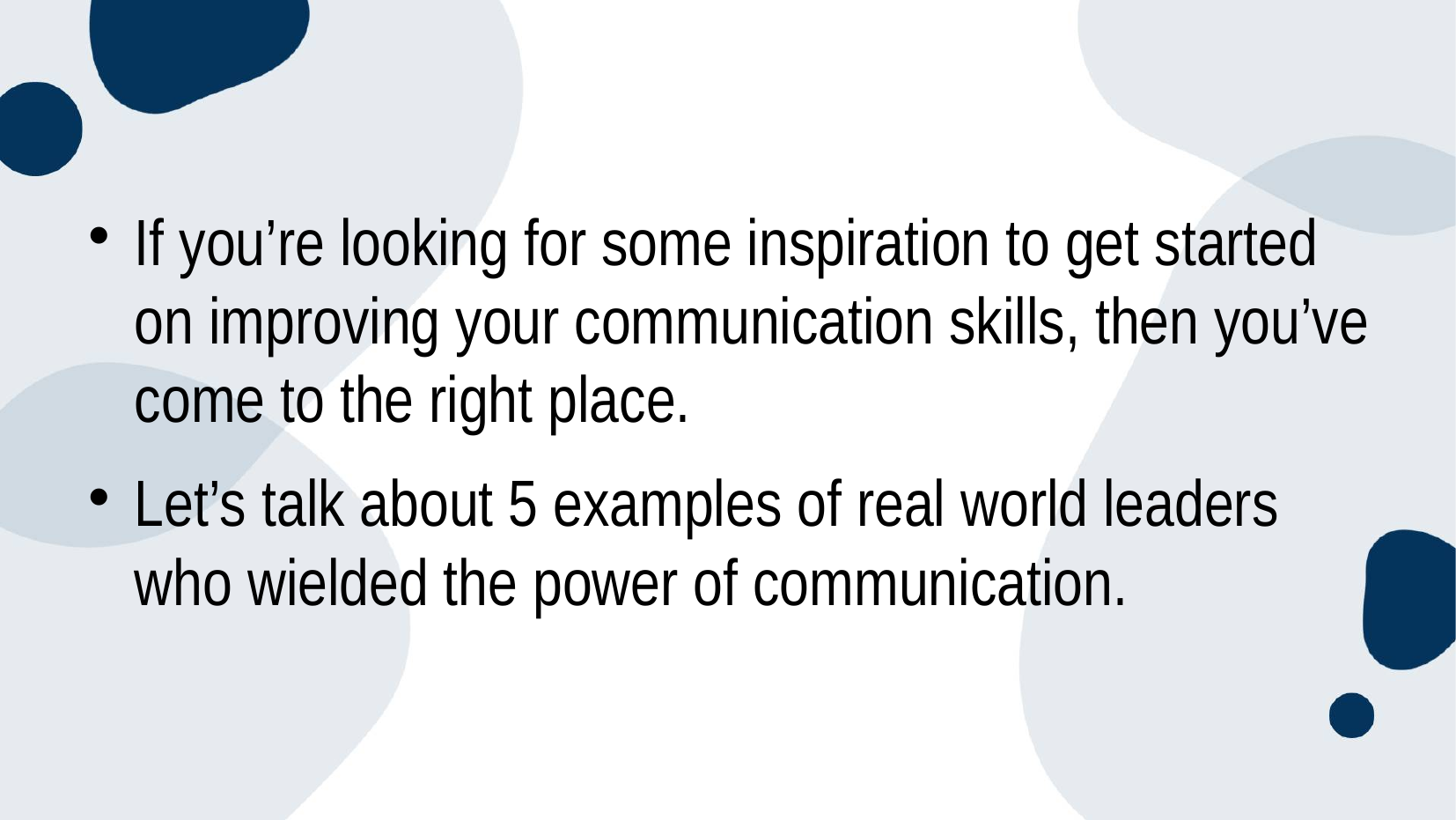

#
If you’re looking for some inspiration to get started on improving your communication skills, then you’ve come to the right place.
Let’s talk about 5 examples of real world leaders who wielded the power of communication.